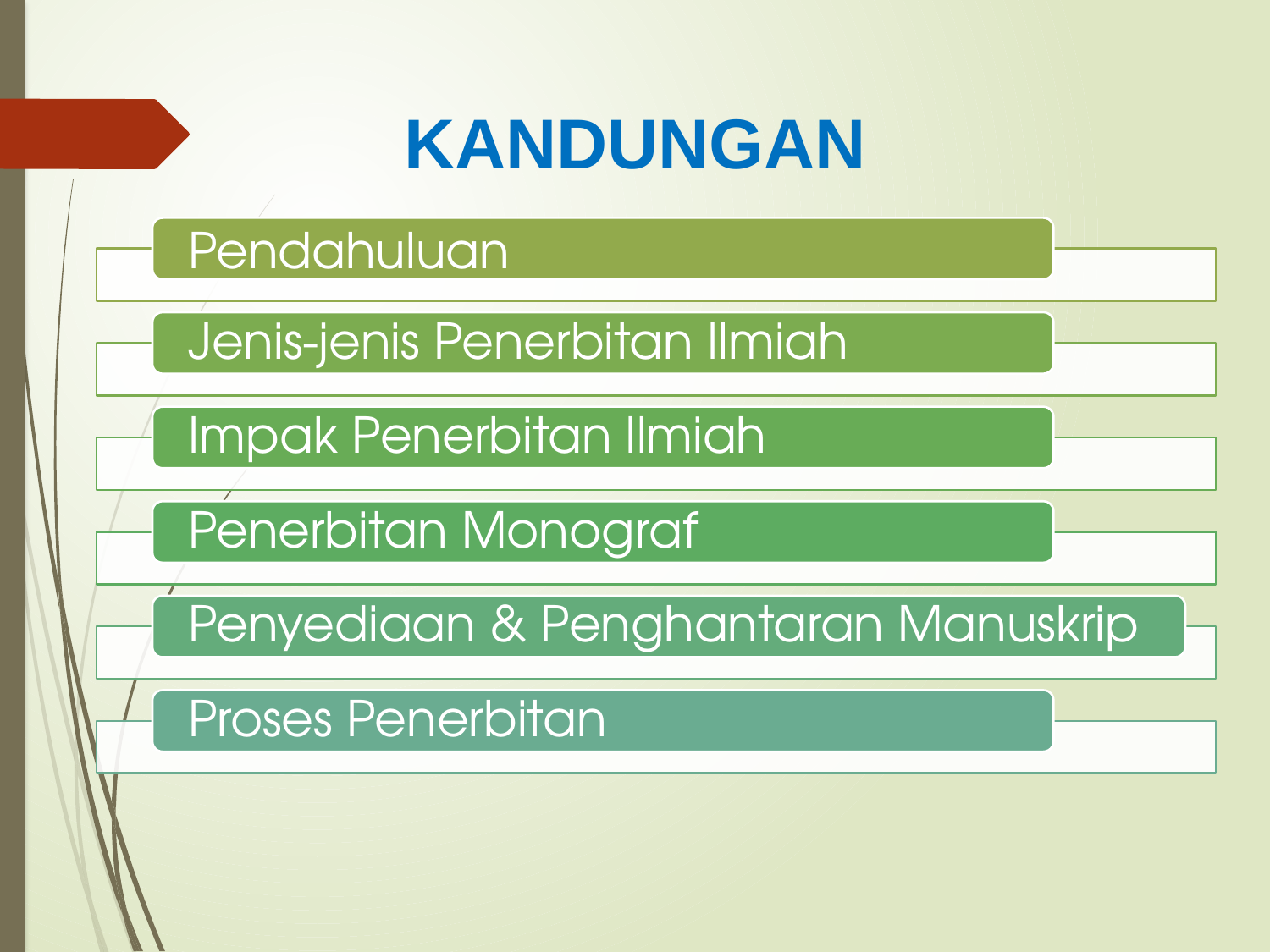

KANDUNGAN
Pendahuluan
Jenis-jenis Penerbitan Ilmiah
Impak Penerbitan Ilmiah
Penerbitan Monograf
Penyediaan & Penghantaran Manuskrip
Proses Penerbitan